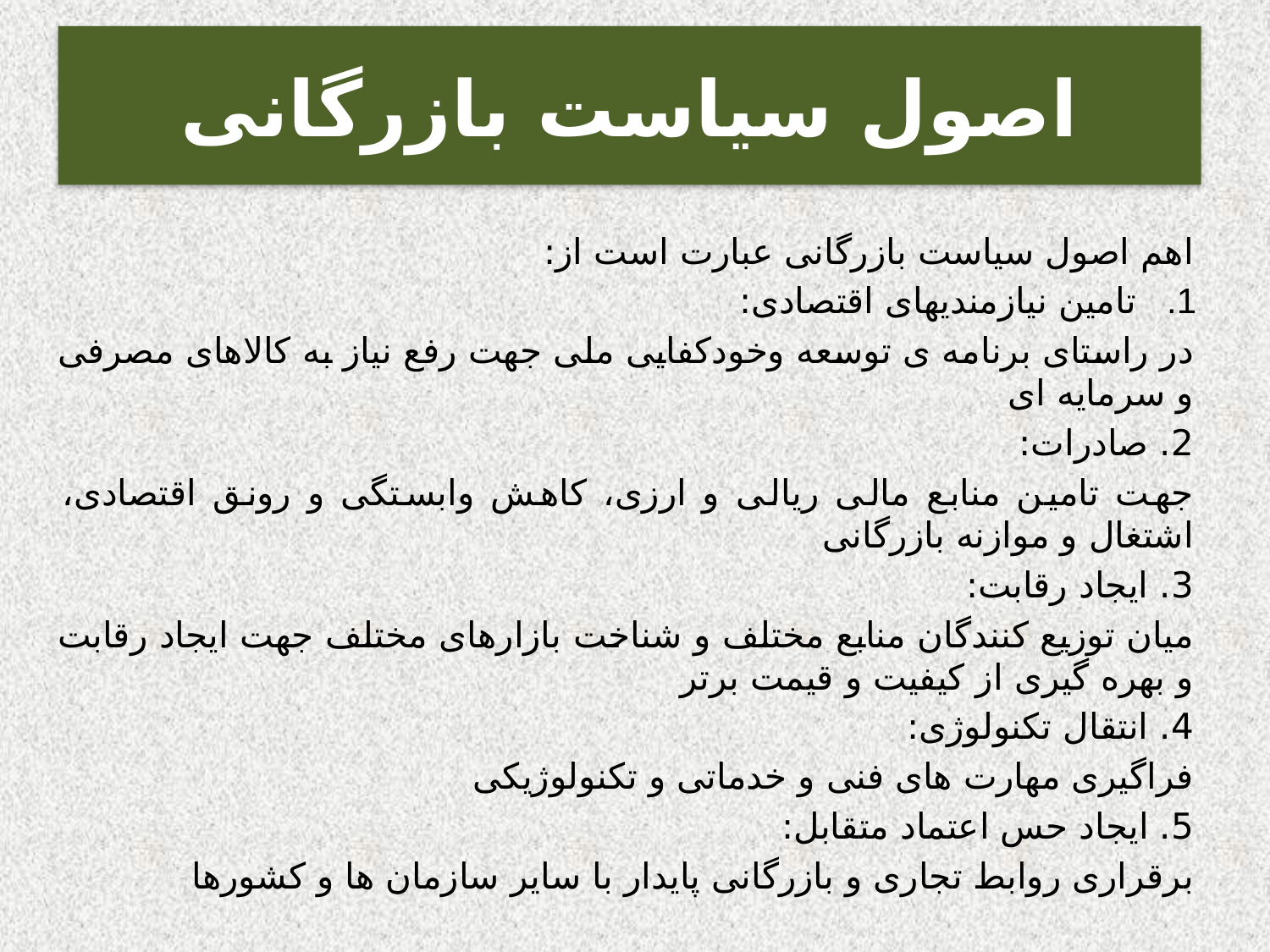

# اصول سیاست بازرگانی
اهم اصول سیاست بازرگانی عبارت است از:
تامین نیازمندیهای اقتصادی:
در راستای برنامه ی توسعه وخودکفایی ملی جهت رفع نیاز به کالاهای مصرفی و سرمایه ای
2. صادرات:
جهت تامین منابع مالی ریالی و ارزی، کاهش وابستگی و رونق اقتصادی، اشتغال و موازنه بازرگانی
3. ایجاد رقابت:
میان توزیع کنندگان منابع مختلف و شناخت بازارهای مختلف جهت ایجاد رقابت و بهره گیری از کیفیت و قیمت برتر
4. انتقال تکنولوژی:
فراگیری مهارت های فنی و خدماتی و تکنولوژیکی
5. ایجاد حس اعتماد متقابل:
برقراری روابط تجاری و بازرگانی پایدار با سایر سازمان ها و کشورها